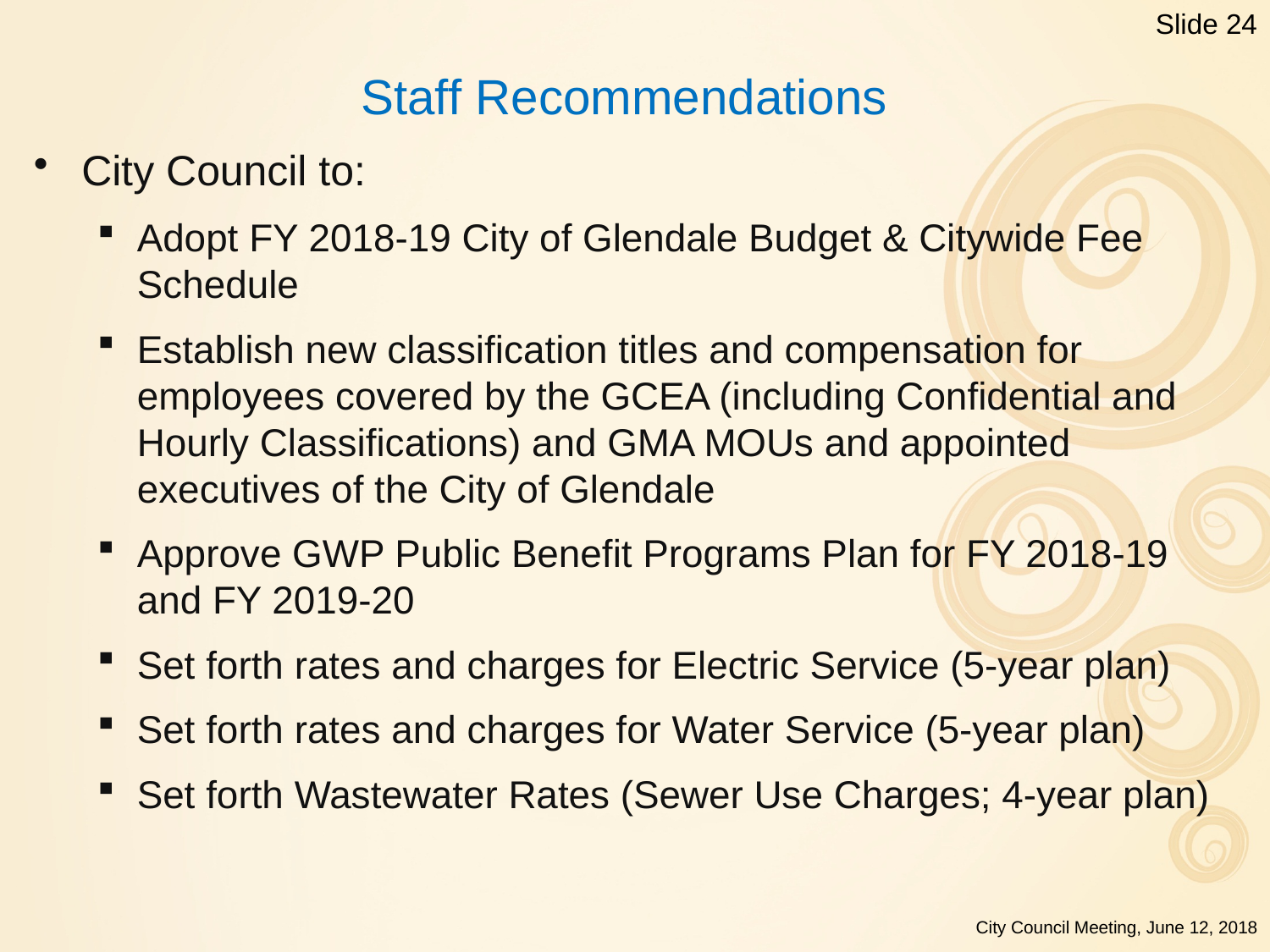

Slide 24
# Staff Recommendations
City Council to:
Adopt FY 2018-19 City of Glendale Budget & Citywide Fee Schedule
Establish new classification titles and compensation for employees covered by the GCEA (including Confidential and Hourly Classifications) and GMA MOUs and appointed executives of the City of Glendale
Approve GWP Public Benefit Programs Plan for FY 2018-19 and FY 2019-20
Set forth rates and charges for Electric Service (5-year plan)
Set forth rates and charges for Water Service (5-year plan)
Set forth Wastewater Rates (Sewer Use Charges; 4-year plan)

City Council Meeting, June 12, 2018